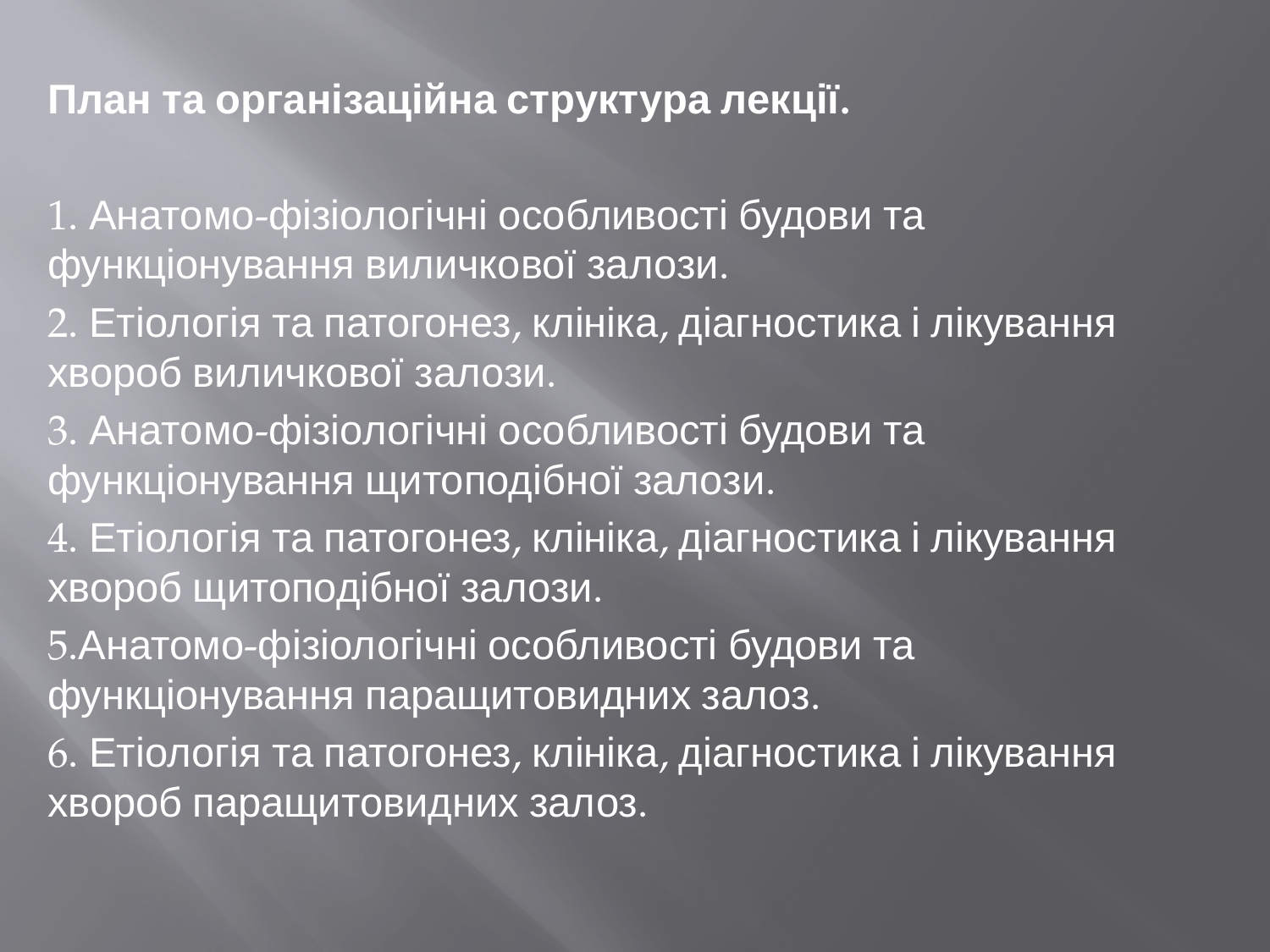

План та організаційна структура лекції.

1. Анатомо-фізіологічні особливості будови та функціонування виличкової залози.
2. Етіологія та патогонез, клініка, діагностика і лікування хвороб виличкової залози.
3. Анатомо-фізіологічні особливості будови та функціонування щитоподібної залози.
4. Етіологія та патогонез, клініка, діагностика і лікування хвороб щитоподібної залози.
5.Анатомо-фізіологічні особливості будови та функціонування паращитовидних залоз.
6. Етіологія та патогонез, клініка, діагностика і лікування хвороб паращитовидних залоз.